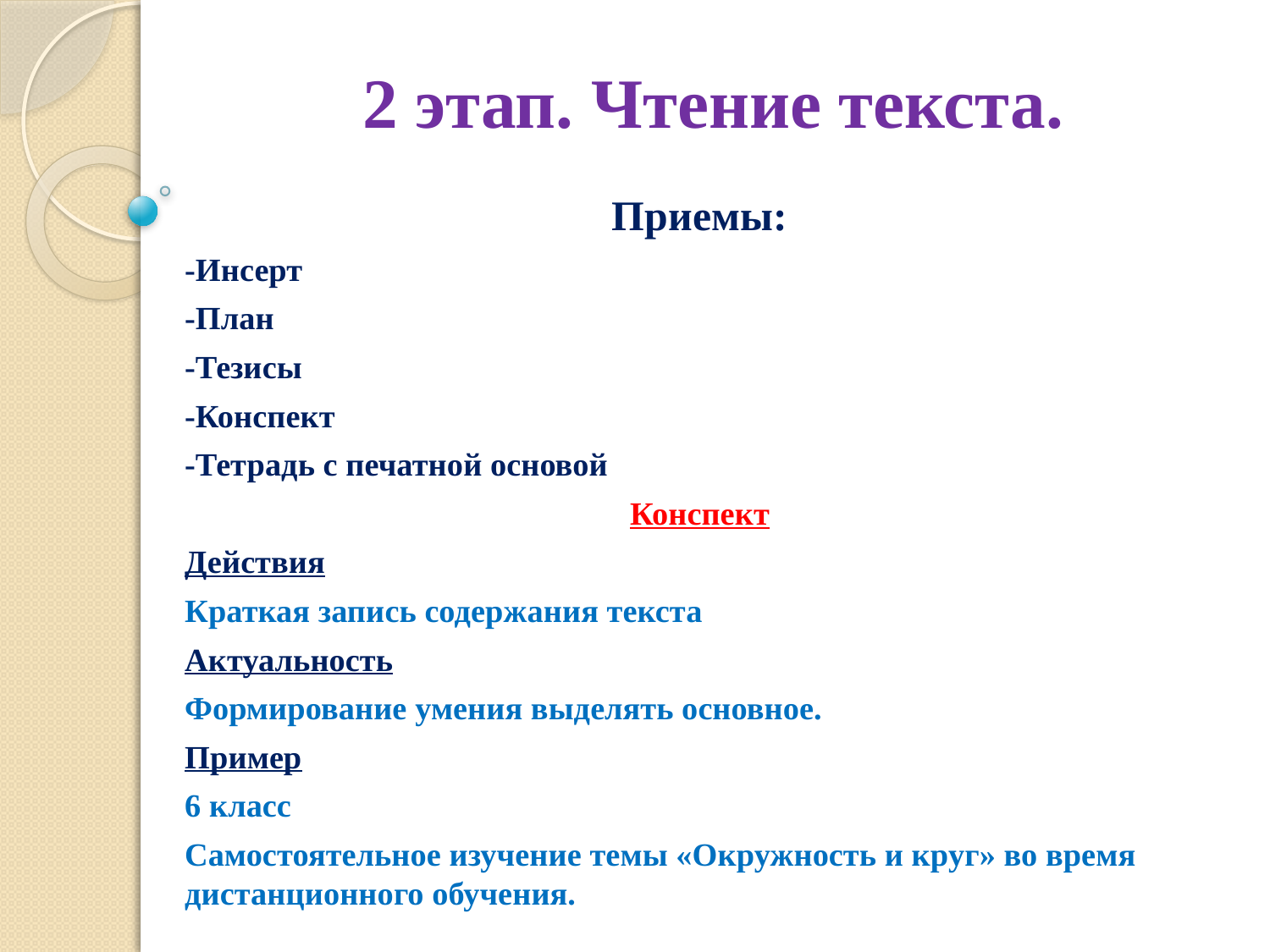

# 2 этап. Чтение текста.
Приемы:
-Инсерт
-План
-Тезисы
-Конспект
-Тетрадь с печатной основой
Конспект
Действия
Краткая запись содержания текста
Актуальность
Формирование умения выделять основное.
Пример
6 класс
Самостоятельное изучение темы «Окружность и круг» во время дистанционного обучения.